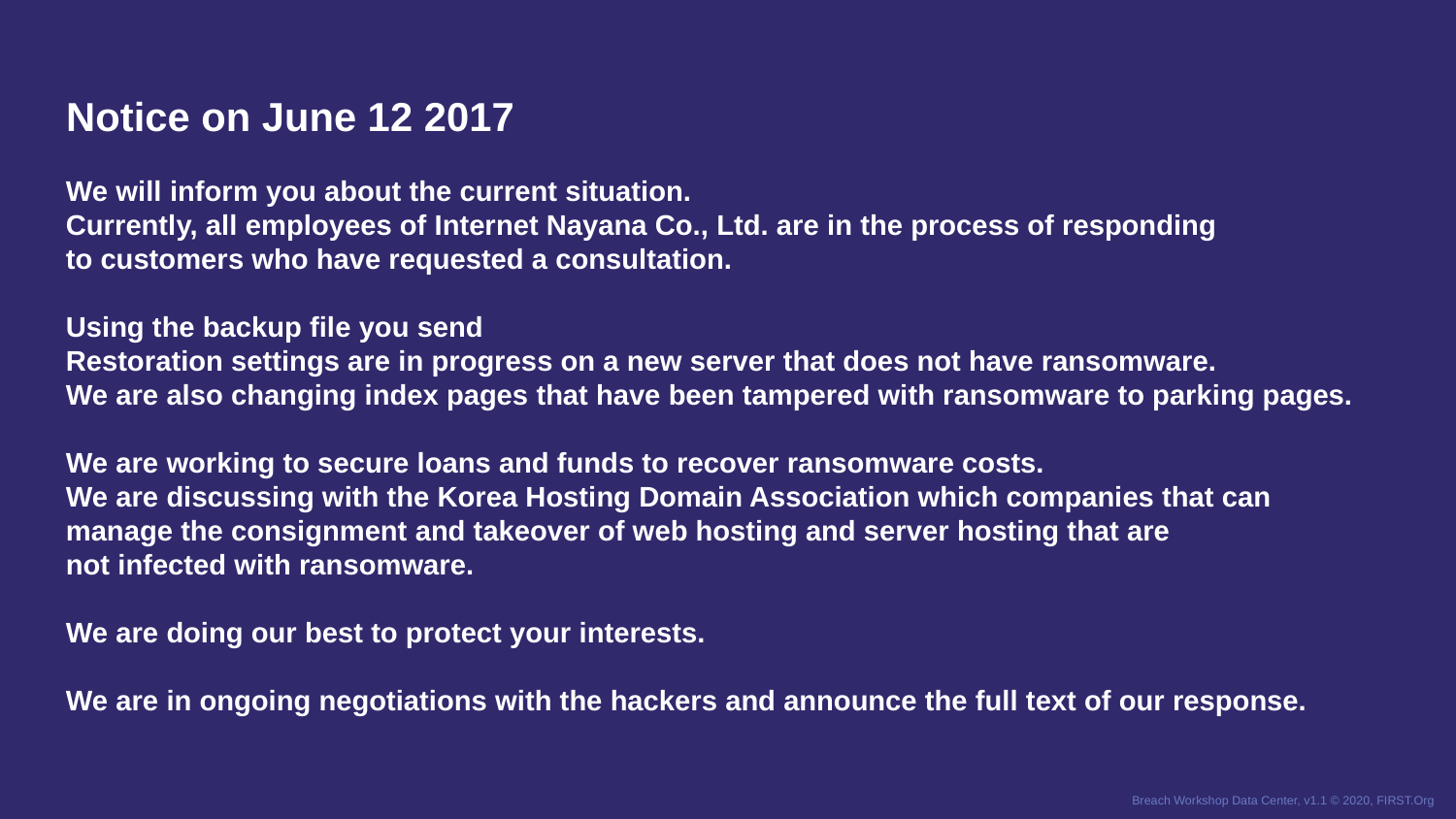

# Notice on June 12 2017
We will inform you about the current situation.
Currently, all employees of Internet Nayana Co., Ltd. are in the process of responding
to customers who have requested a consultation.

Using the backup file you send
Restoration settings are in progress on a new server that does not have ransomware.
We are also changing index pages that have been tampered with ransomware to parking pages.

We are working to secure loans and funds to recover ransomware costs.
We are discussing with the Korea Hosting Domain Association which companies that can
manage the consignment and takeover of web hosting and server hosting that are
not infected with ransomware.

We are doing our best to protect your interests.

We are in ongoing negotiations with the hackers and announce the full text of our response.